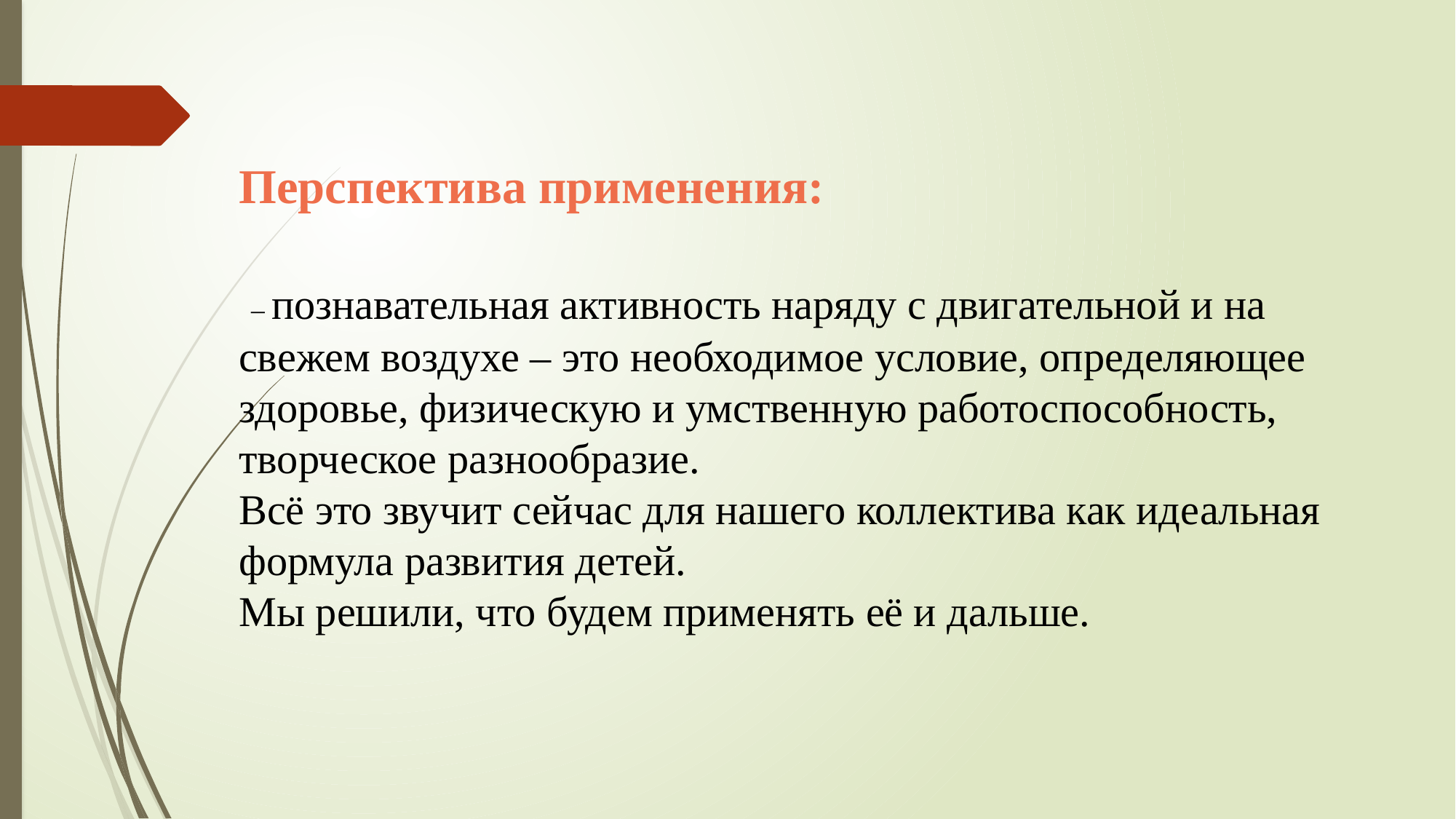

Перспектива применения:

 – познавательная активность наряду с двигательной и на свежем воздухе – это необходимое условие, определяющее здоровье, физическую и умственную работоспособность, творческое разнообразие.
Всё это звучит сейчас для нашего коллектива как идеальная формула развития детей.
Мы решили, что будем применять её и дальше.